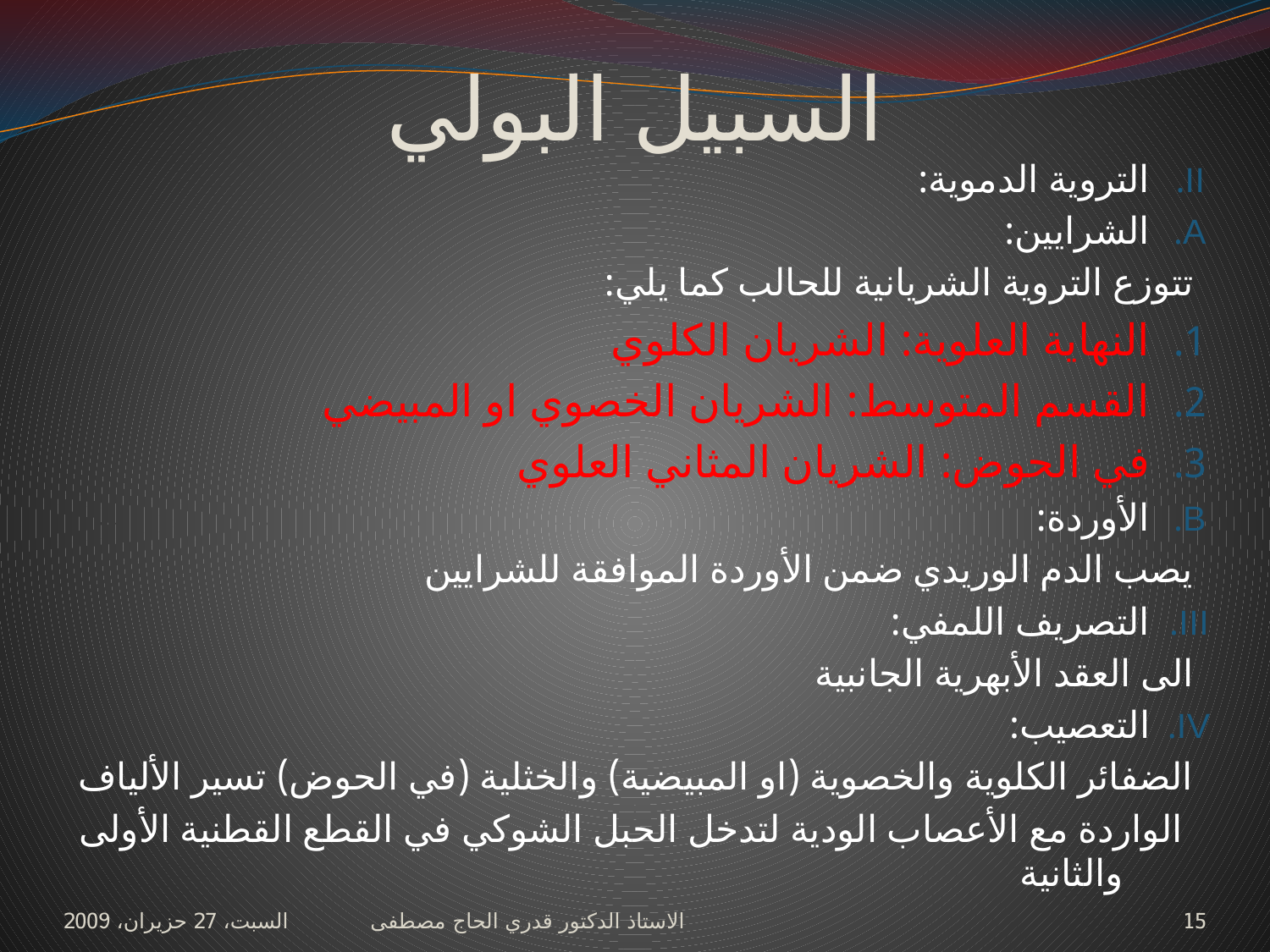

# السبيل البولي
التروية الدموية:
الشرايين:
تتوزع التروية الشريانية للحالب كما يلي:
النهاية العلوية: الشريان الكلوي
القسم المتوسط: الشريان الخصوي او المبيضي
في الحوض: الشريان المثاني العلوي
الأوردة:
يصب الدم الوريدي ضمن الأوردة الموافقة للشرايين
التصريف اللمفي:
الى العقد الأبهرية الجانبية
التعصيب:
الضفائر الكلوية والخصوية (او المبيضية) والخثلية (في الحوض) تسير الألياف
 الواردة مع الأعصاب الودية لتدخل الحبل الشوكي في القطع القطنية الأولى والثانية

السبت، 27 حزيران، 2009
الاستاذ الدكتور قدري الحاج مصطفى
15